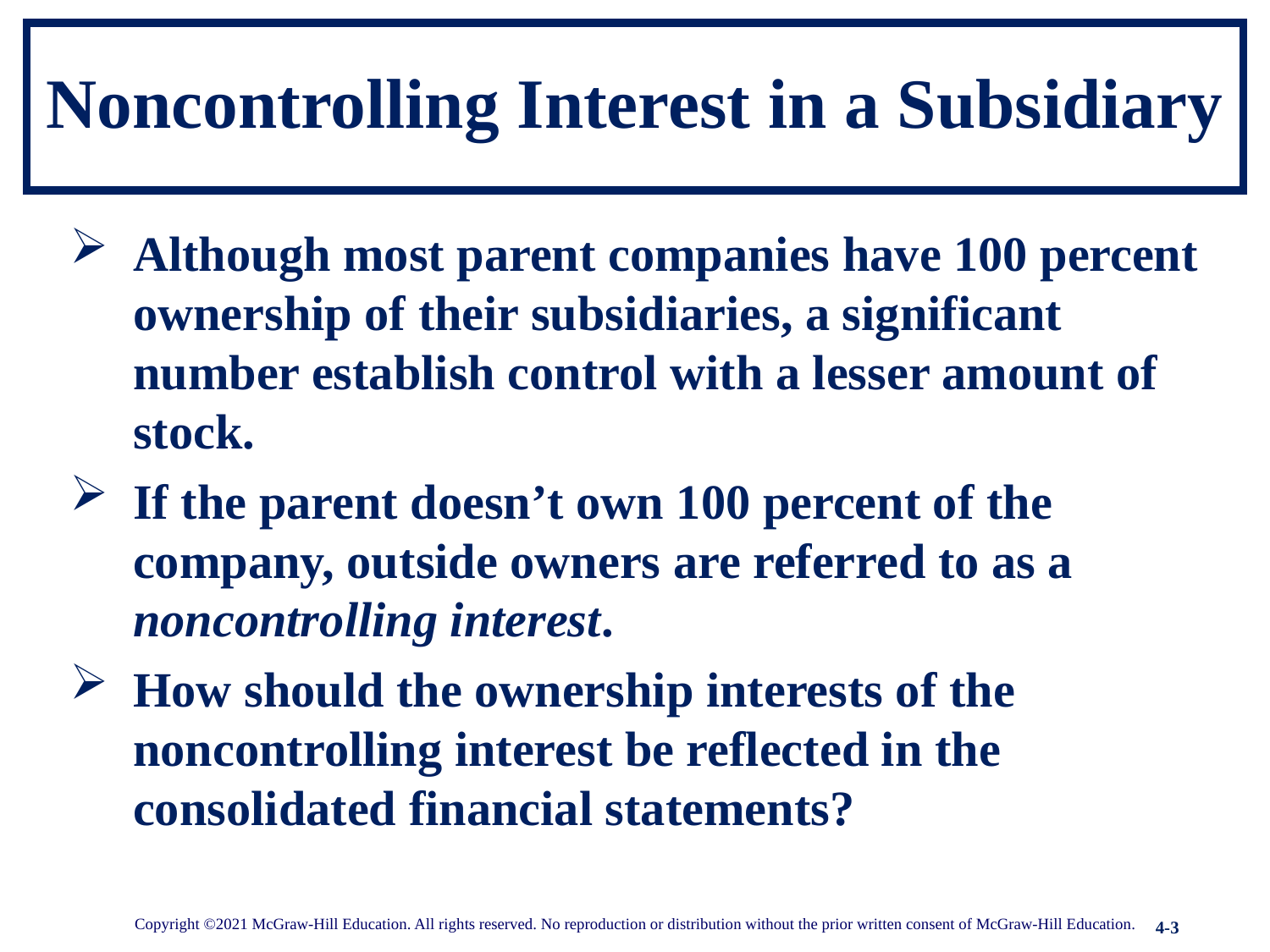

# Noncontrolling Interest in a Subsidiary
Although most parent companies have 100 percent ownership of their subsidiaries, a significant number establish control with a lesser amount of stock.
If the parent doesn’t own 100 percent of the company, outside owners are referred to as a noncontrolling interest.
How should the ownership interests of the noncontrolling interest be reflected in the consolidated financial statements?
Copyright ©2021 McGraw-Hill Education. All rights reserved. No reproduction or distribution without the prior written consent of McGraw-Hill Education.
4-3